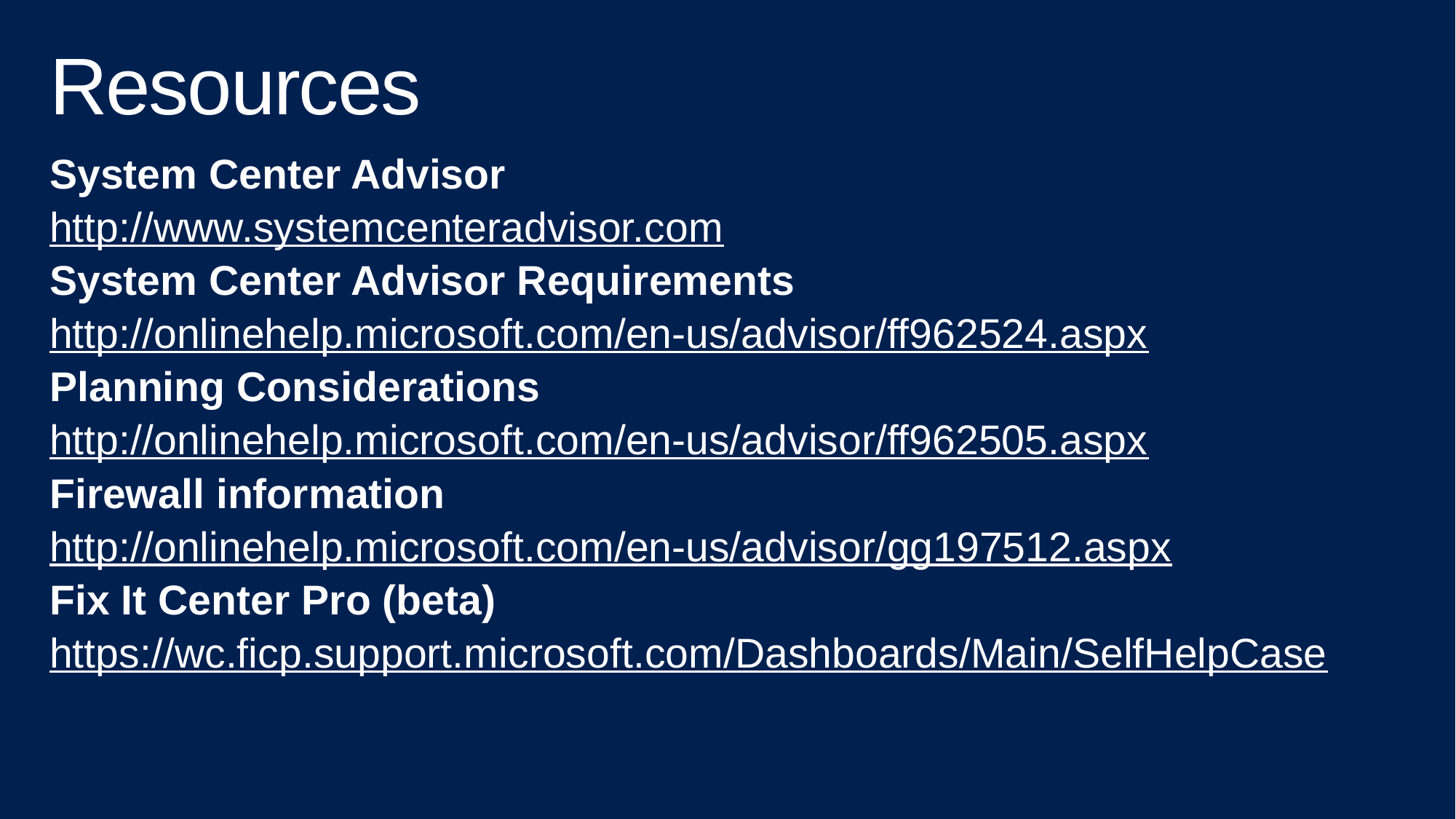

# Resources
System Center Advisor
http://www.systemcenteradvisor.com
System Center Advisor Requirements
http://onlinehelp.microsoft.com/en-us/advisor/ff962524.aspx
Planning Considerations
http://onlinehelp.microsoft.com/en-us/advisor/ff962505.aspx
Firewall information
http://onlinehelp.microsoft.com/en-us/advisor/gg197512.aspx
Fix It Center Pro (beta)
https://wc.ficp.support.microsoft.com/Dashboards/Main/SelfHelpCase